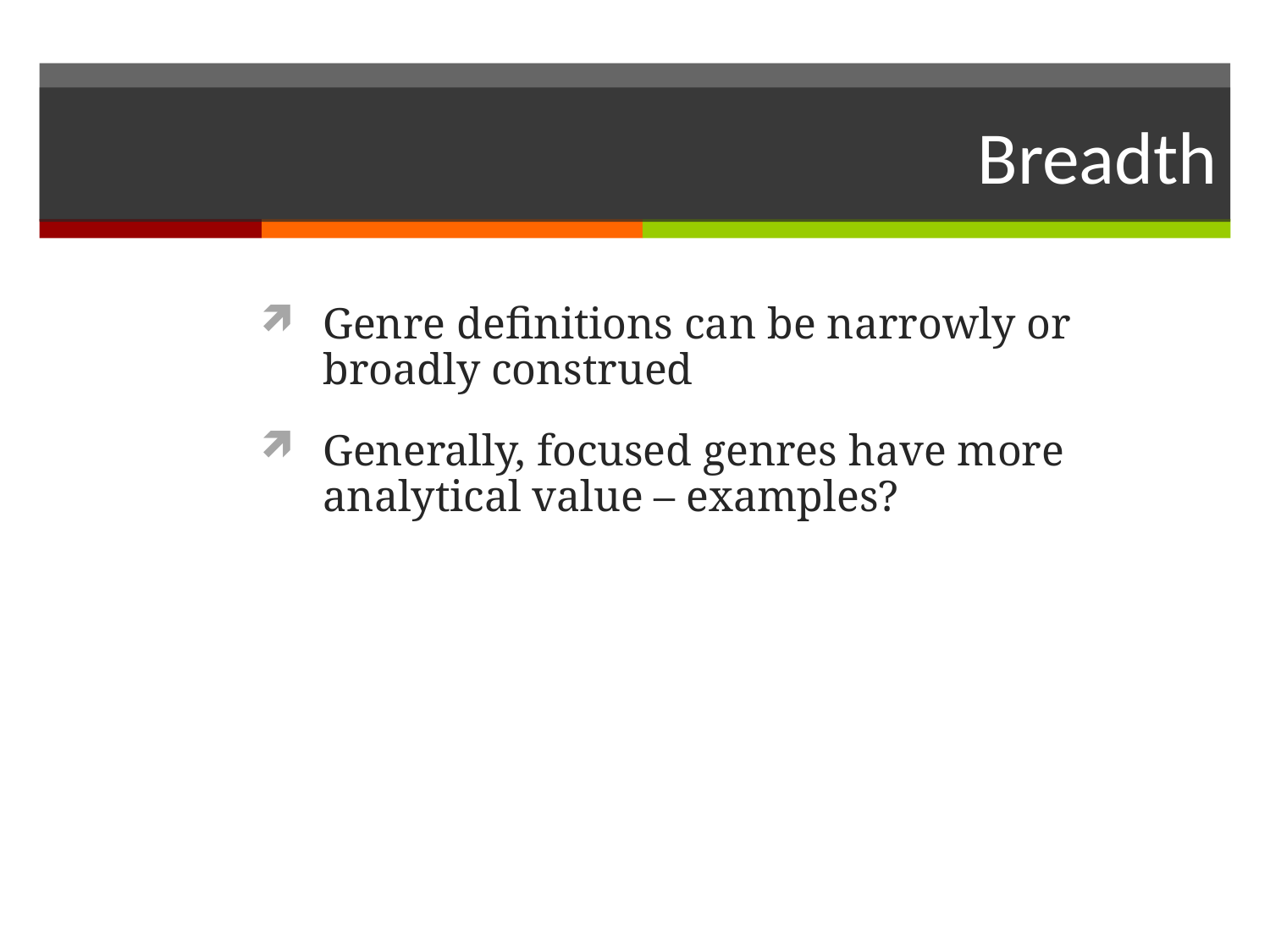

# Breadth
Genre definitions can be narrowly or broadly construed
Generally, focused genres have more analytical value – examples?